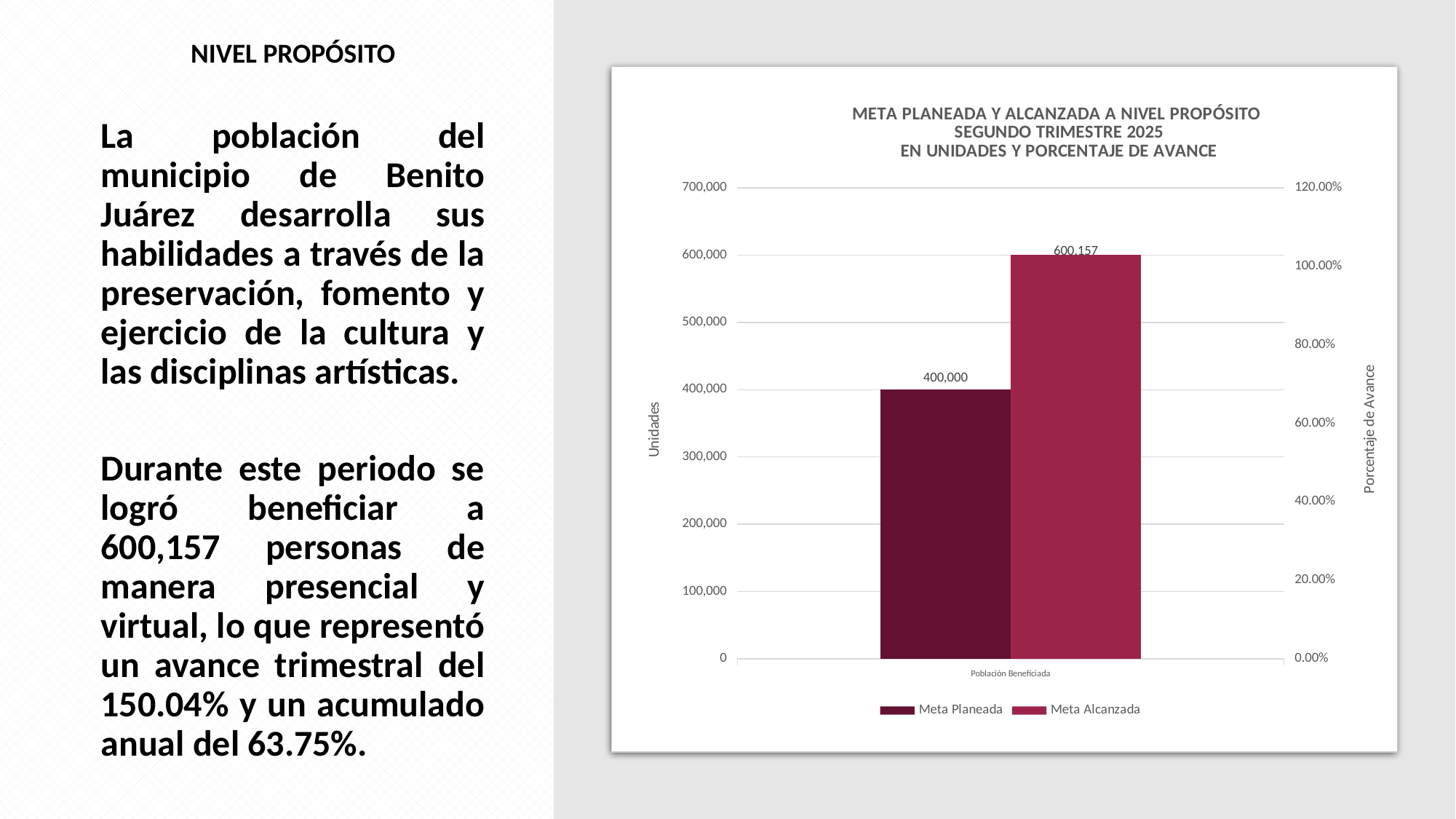

NIVEL PROPÓSITO

La población del municipio de Benito Juárez desarrolla sus habilidades a través de la preservación, fomento y ejercicio de la cultura y las disciplinas artísticas.

Durante este periodo se logró beneficiar a 600,157 personas de manera presencial y virtual, lo que representó un avance trimestral del 150.04% y un acumulado anual del 63.75%.

### Chart: META PLANEADA Y ALCANZADA A NIVEL PROPÓSITO
SEGUNDO TRIMESTRE 2025
EN UNIDADES Y PORCENTAJE DE AVANCE

| Category | Meta Planeada | Meta Alcanzada |  |
|---|---|---|---|
| Población Beneficiada | 400000.0 | 600157.0 | 1.5003925 |